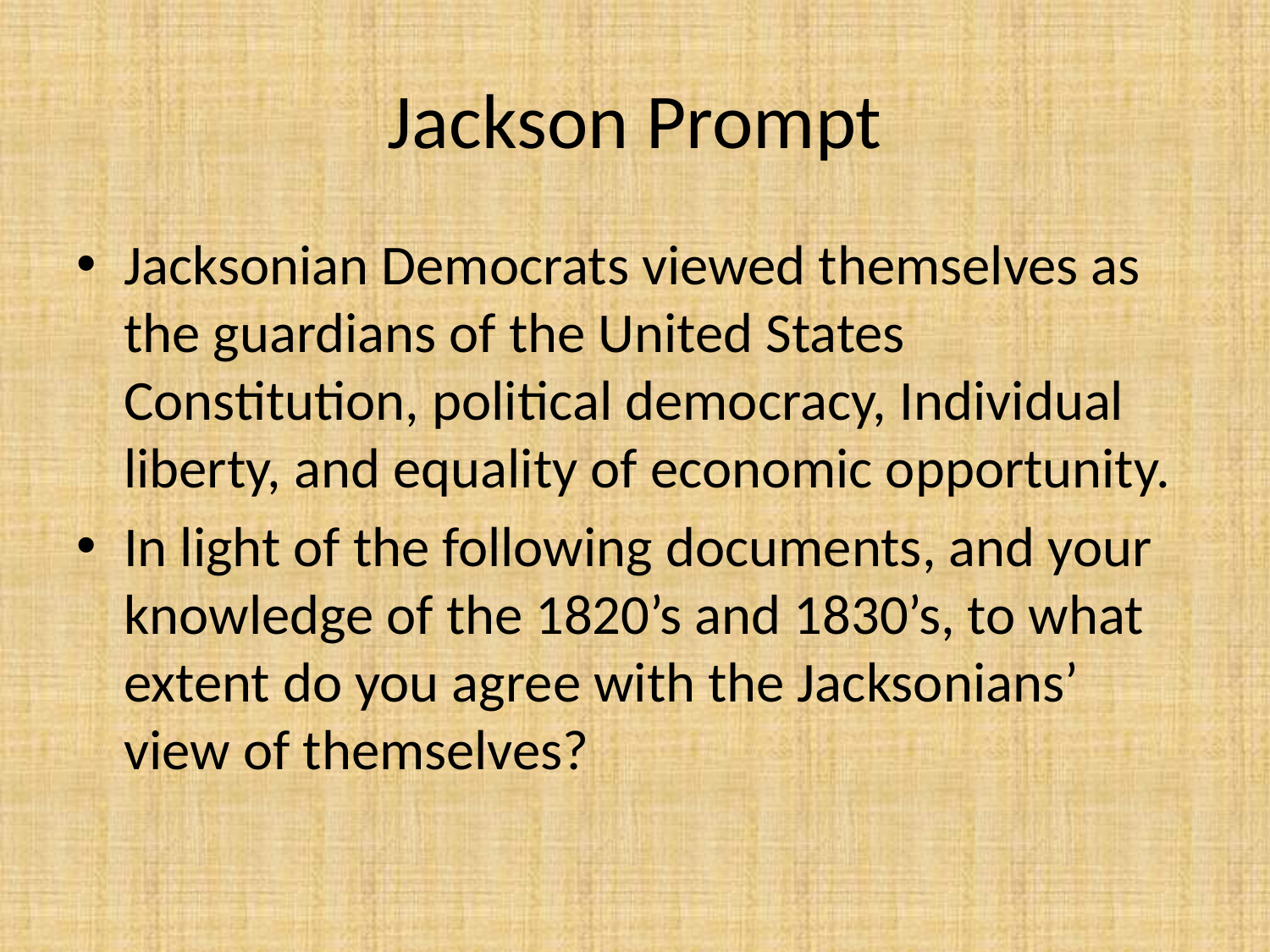

# Jackson Prompt
Jacksonian Democrats viewed themselves as the guardians of the United States Constitution, political democracy, Individual liberty, and equality of economic opportunity.
In light of the following documents, and your knowledge of the 1820’s and 1830’s, to what extent do you agree with the Jacksonians’ view of themselves?